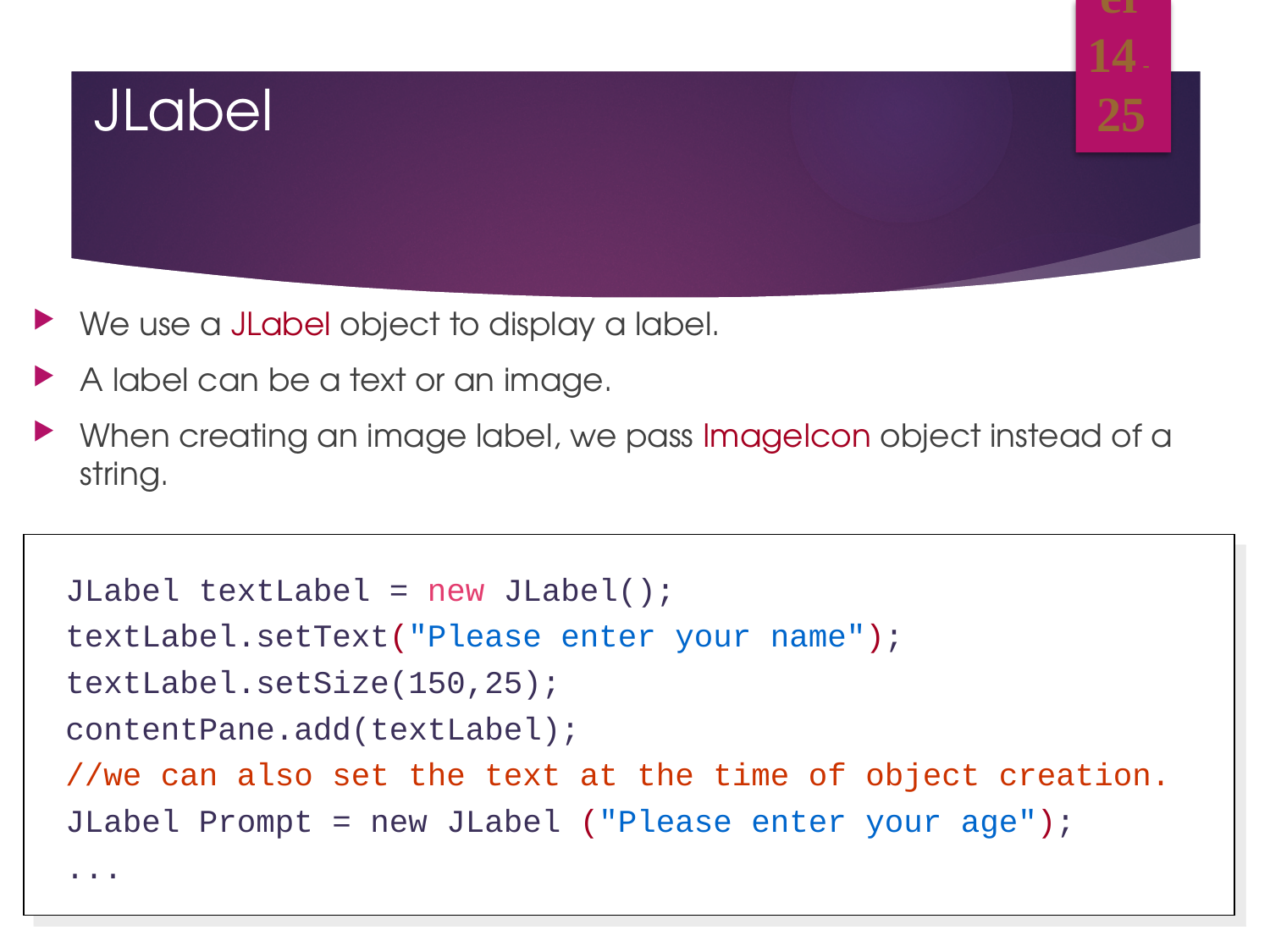

# JLabel
We use a JLabel object to display a label.
A label can be a text or an image.
When creating an image label, we pass ImageIcon object instead of a string.

JLabel textLabel = new JLabel();
textLabel.setText("Please enter your name");
textLabel.setSize(150,25);
contentPane.add(textLabel);
//we can also set the text at the time of object creation.
JLabel Prompt = new JLabel ("Please enter your age");
...

Chapter 14 - 25

©The McGraw-Hill Companies, Inc. Permission required for reproduction or display.